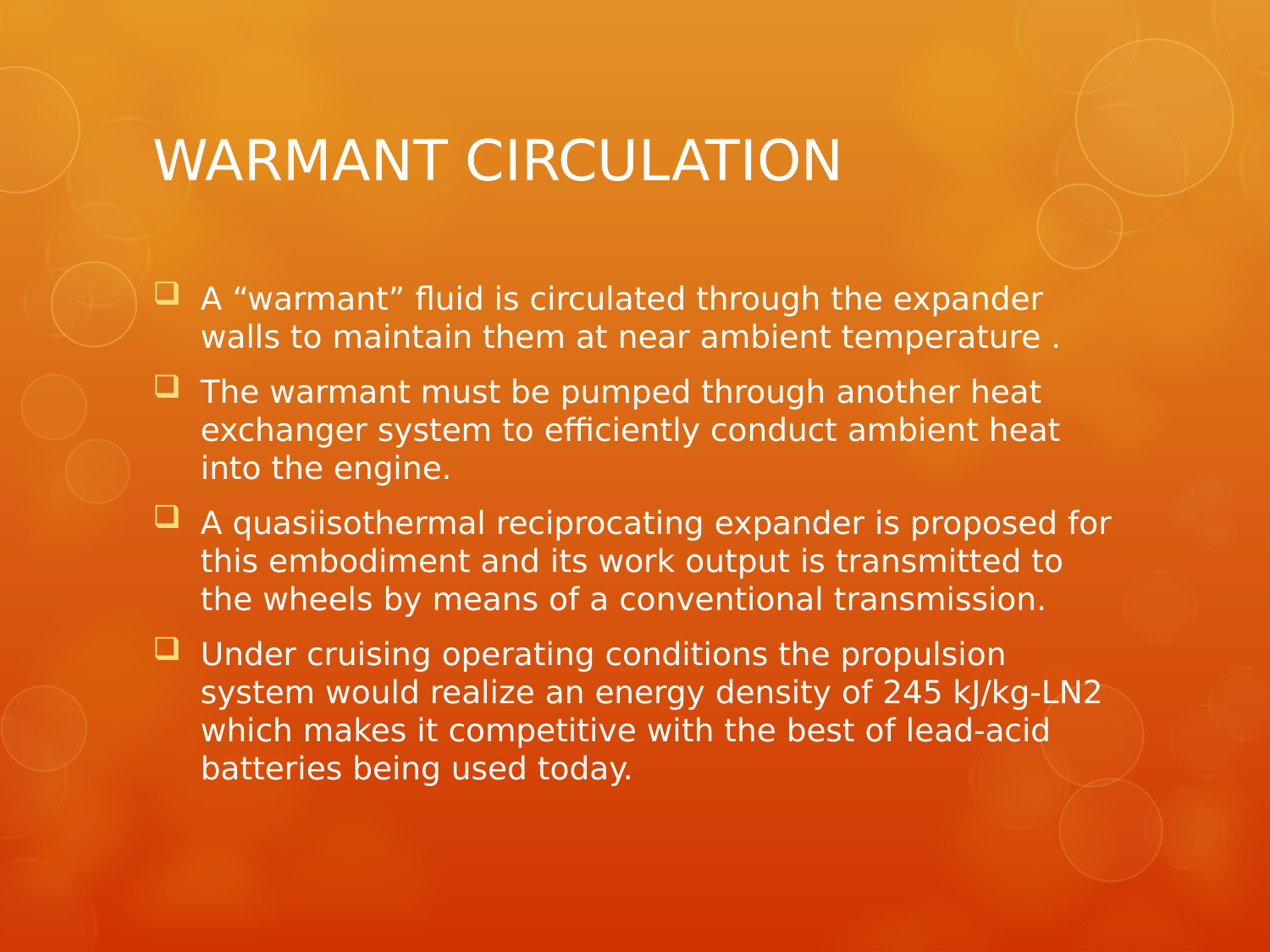

# WARMANT CIRCULATION
A “warmant” fluid is circulated through the expander walls to maintain them at near ambient temperature .
The warmant must be pumped through another heat exchanger system to efficiently conduct ambient heat into the engine.
A quasiisothermal reciprocating expander is proposed for this embodiment and its work output is transmitted to the wheels by means of a conventional transmission.
Under cruising operating conditions the propulsion system would realize an energy density of 245 kJ/kg-LN2 which makes it competitive with the best of lead-acid batteries being used today.